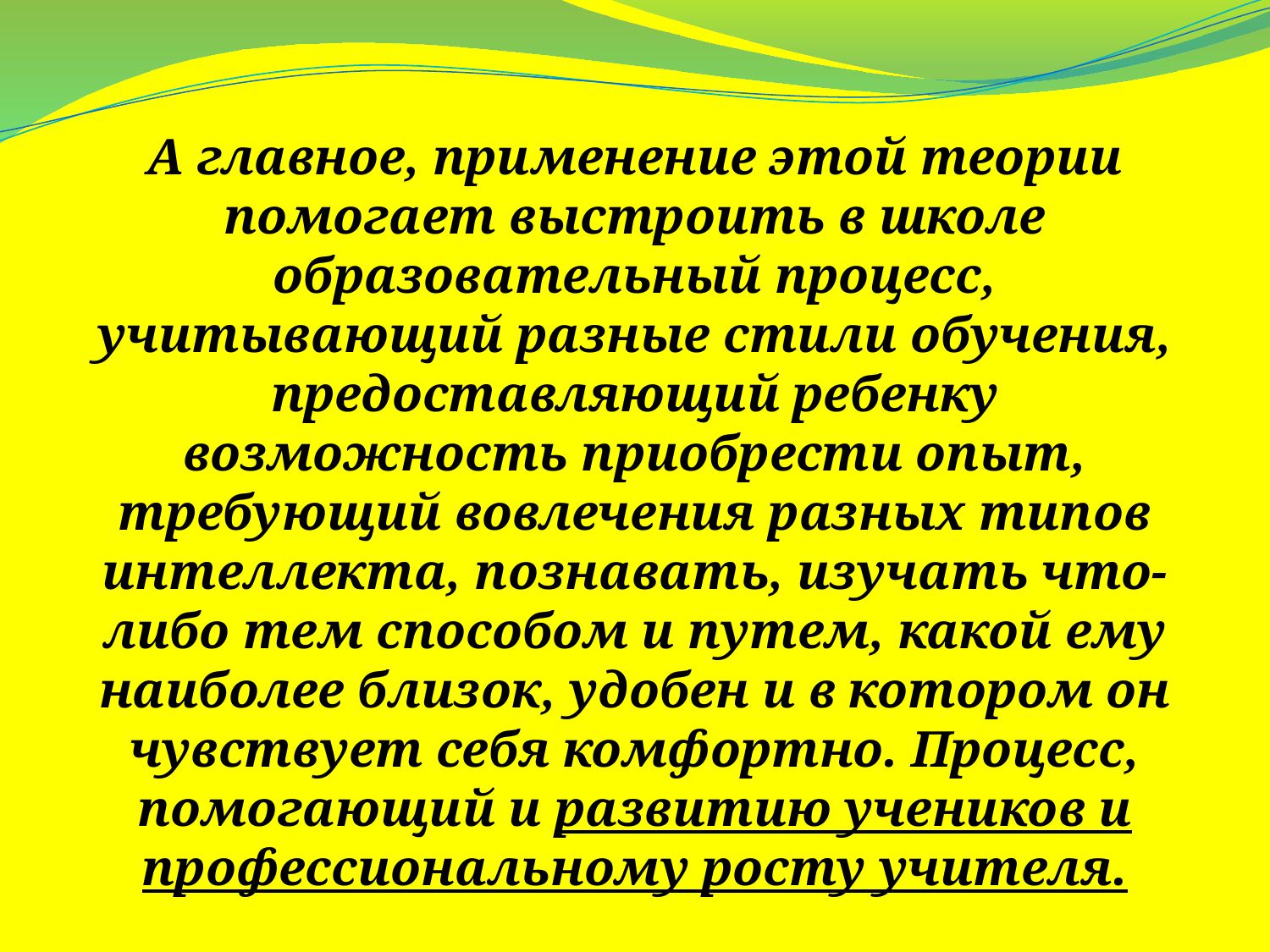

А главное, применение этой теории помогает выстроить в школе образовательный процесс, учитывающий разные стили обучения, предоставляющий ребенку возможность приобрести опыт, требующий вовлечения разных типов интеллекта, познавать, изучать что-либо тем способом и путем, какой ему наиболее близок, удобен и в котором он чувствует себя комфортно. Процесс, помогающий и развитию учеников и профессиональному росту учителя.